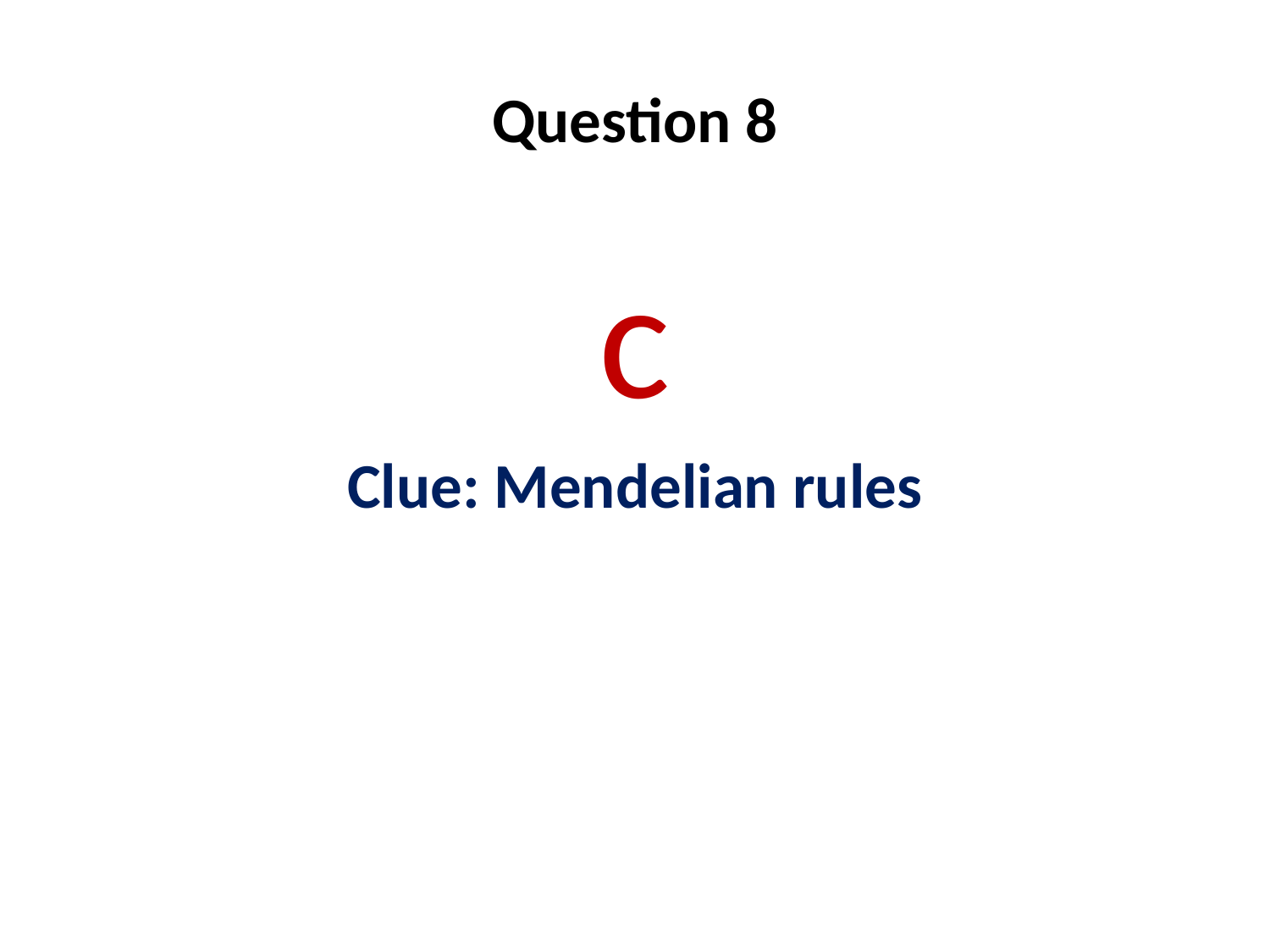

# Question 8
c
Clue: Mendelian rules